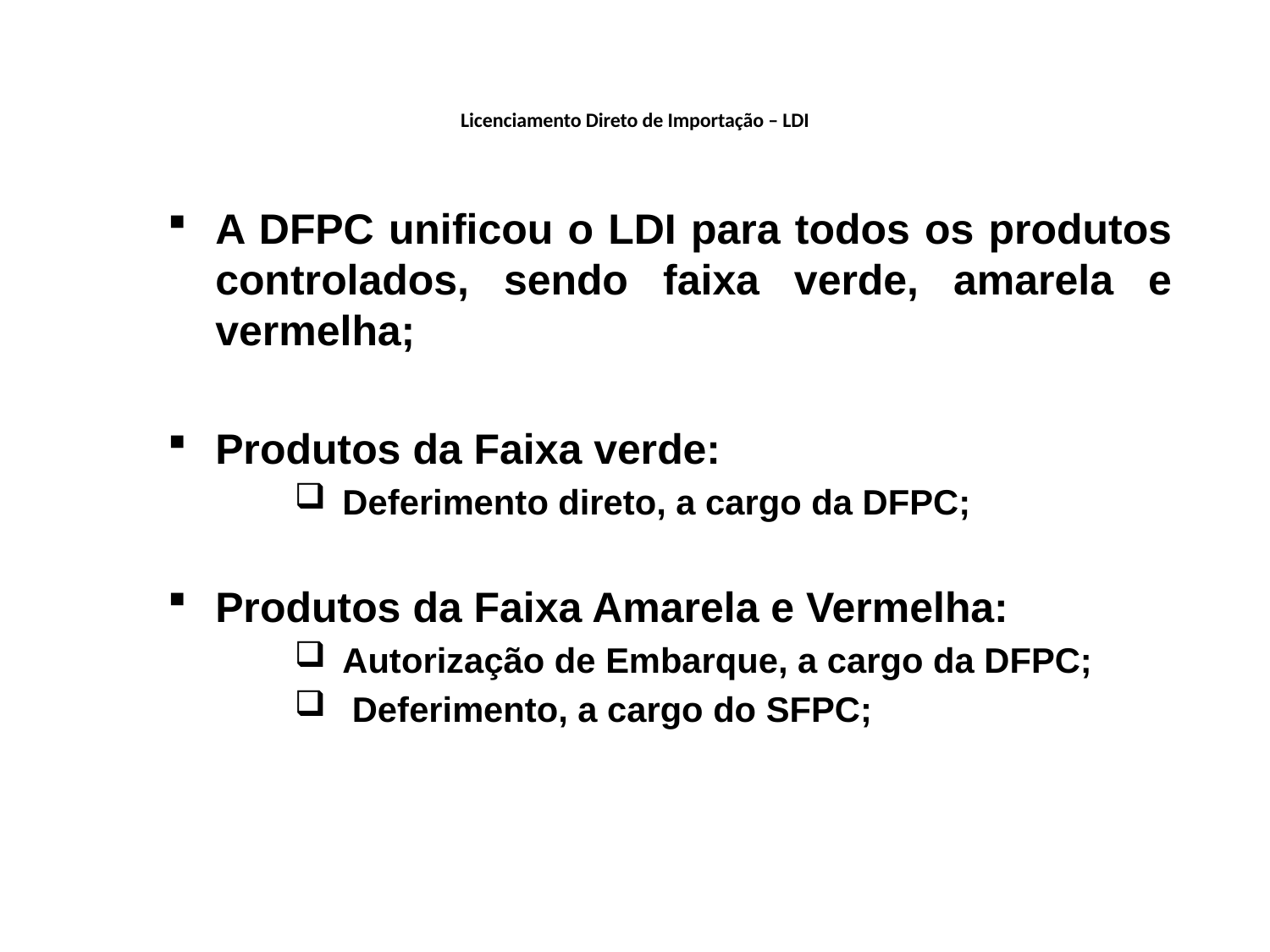

# Licenciamento Direto de Importação – LDI

A DFPC unificou o LDI para todos os produtos controlados, sendo faixa verde, amarela e vermelha;

Produtos da Faixa verde:
Deferimento direto, a cargo da DFPC;

Produtos da Faixa Amarela e Vermelha:
Autorização de Embarque, a cargo da DFPC;
 Deferimento, a cargo do SFPC;